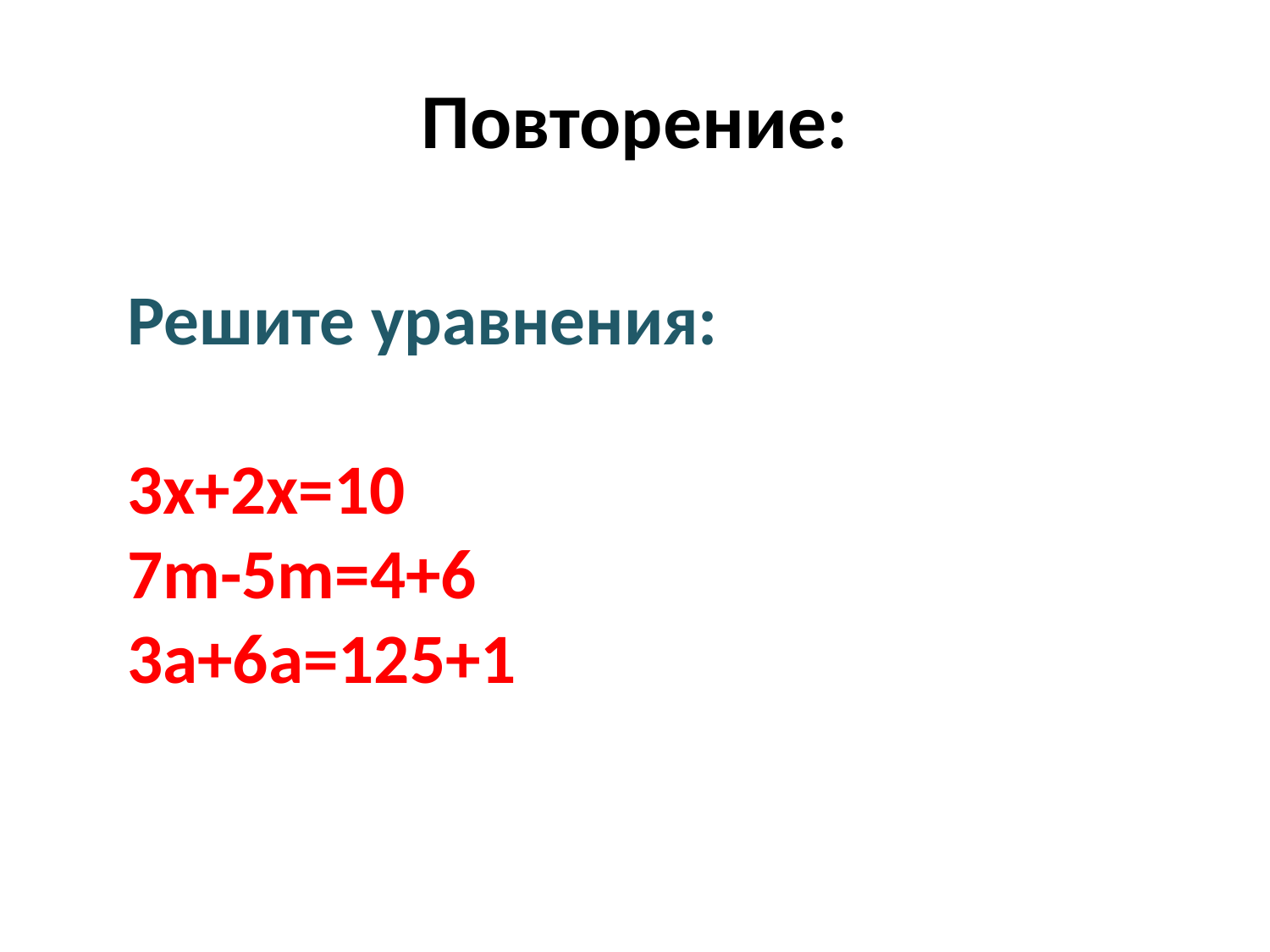

# Повторение:
Решите уравнения:

3x+2x=10
7m-5m=4+6
3a+6a=125+1